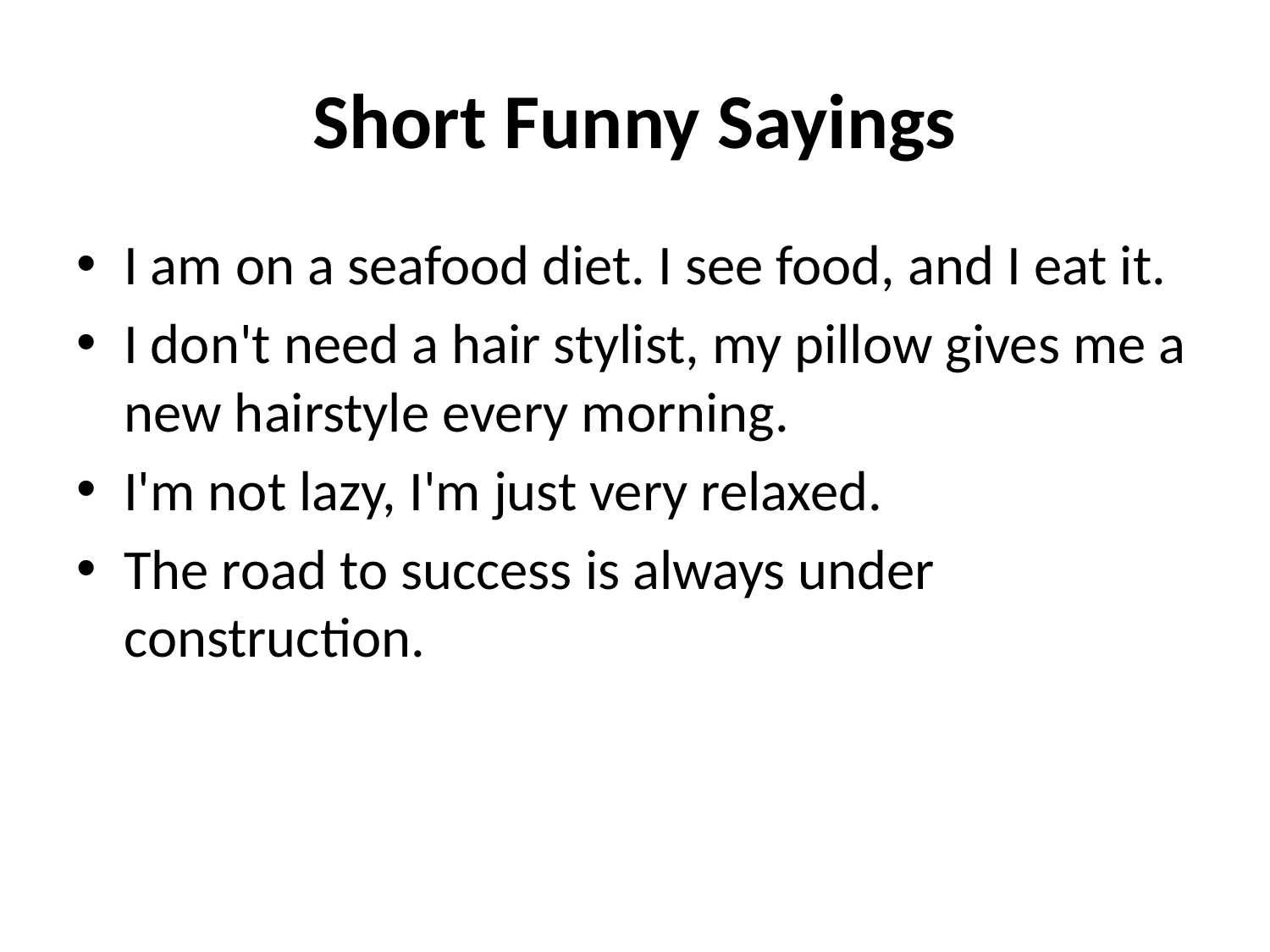

# Short Funny Sayings
I am on a seafood diet. I see food, and I eat it.
I don't need a hair stylist, my pillow gives me a new hairstyle every morning.
I'm not lazy, I'm just very relaxed.
The road to success is always under construction.